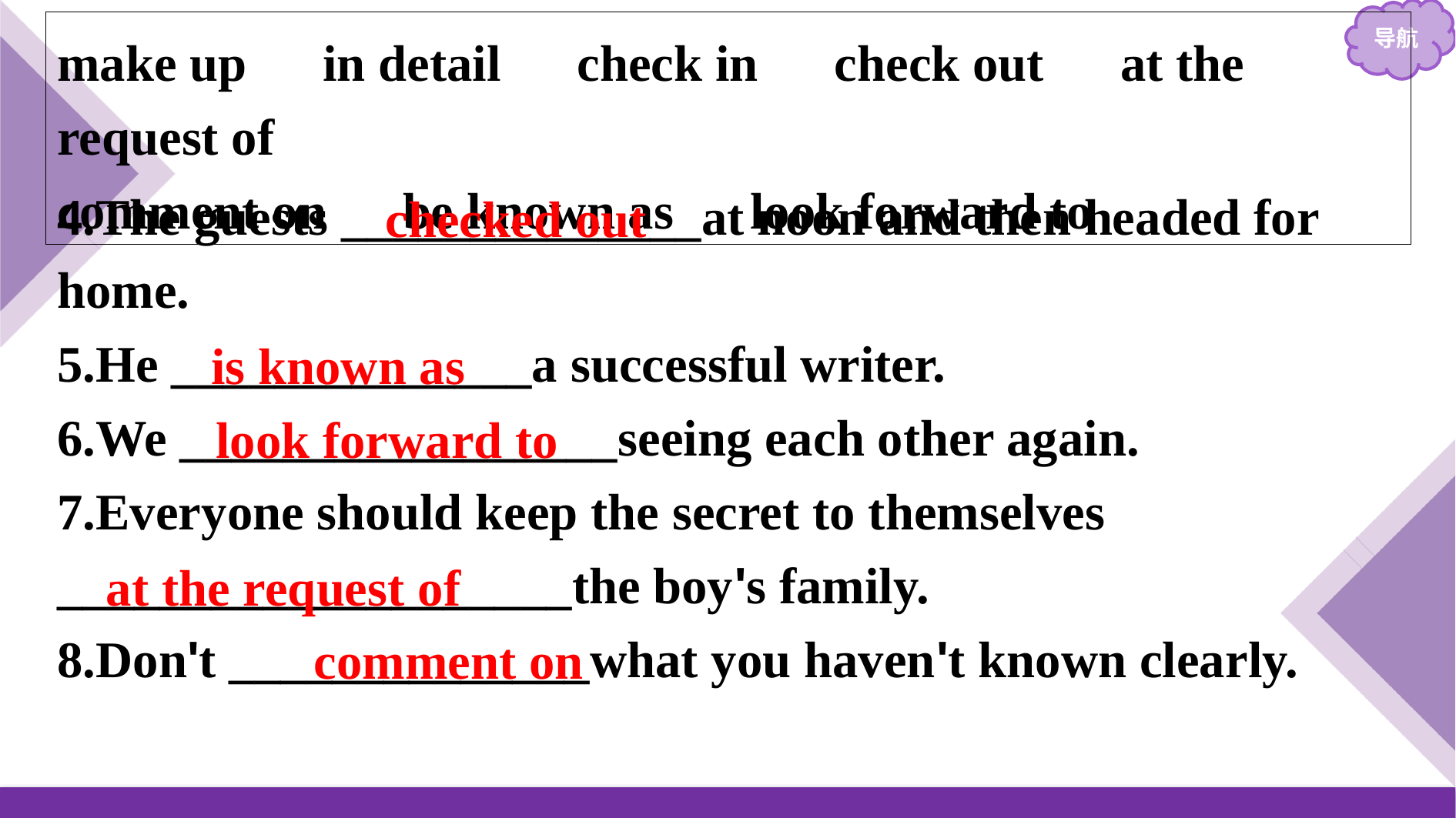

make up　in detail　check in　check out　at the request of
comment on　be known as　look forward to
4.The guests ______________at noon and then headed for home.
5.He ______________a successful writer.
6.We _________________seeing each other again.
7.Everyone should keep the secret to themselves ____________________the boy's family.
8.Don't ______________what you haven't known clearly.
checked out
is known as
look forward to
at the request of
comment on